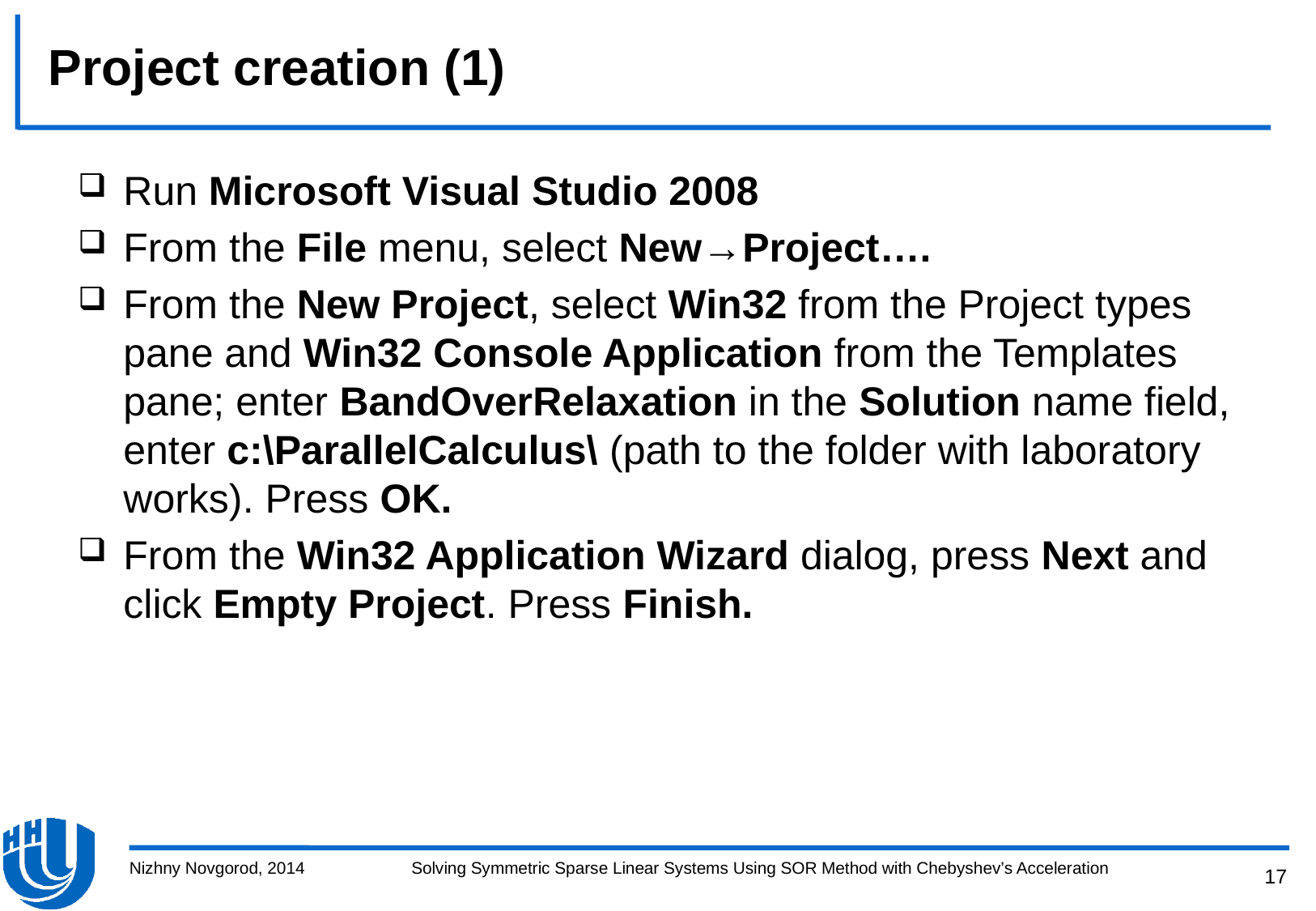

# Project creation (1)
Run Microsoft Visual Studio 2008
From the File menu, select New→Project….
From the New Project, select Win32 from the Project types pane and Win32 Console Application from the Templates pane; enter ВandOverRelaxation in the Solution name field, enter c:\ParallelCalculus\ (path to the folder with laboratory works). Press OK.
From the Win32 Application Wizard dialog, press Next and click Empty Project. Press Finish.

Nizhny Novgorod, 2014
Solving Symmetric Sparse Linear Systems Using SOR Method with Chebyshev’s Acceleration